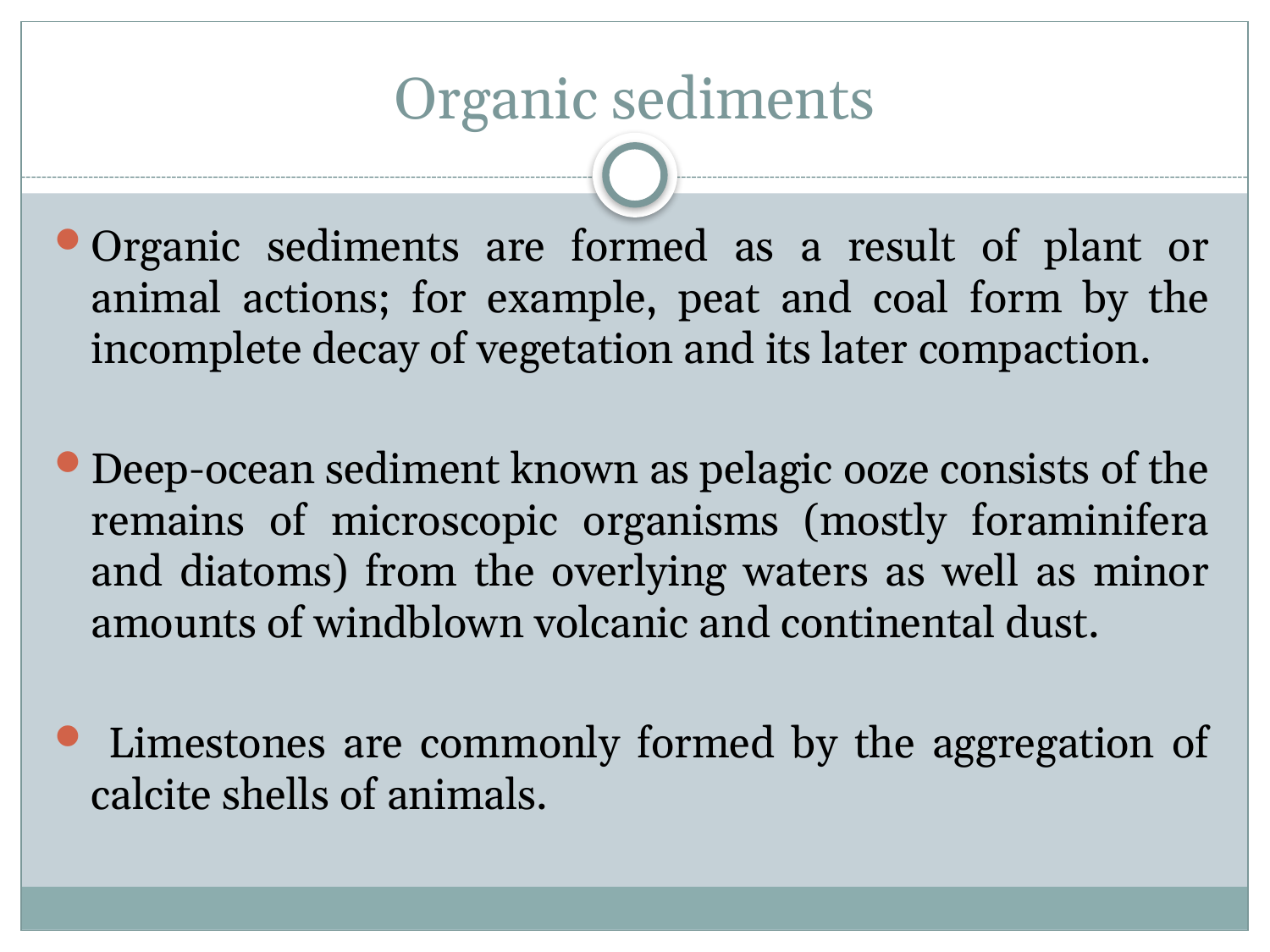

# Organic sediments
Organic sediments are formed as a result of plant or animal actions; for example, peat and coal form by the incomplete decay of vegetation and its later compaction.

Deep-ocean sediment known as pelagic ooze consists of the remains of microscopic organisms (mostly foraminifera and diatoms) from the overlying waters as well as minor amounts of windblown volcanic and continental dust.

 Limestones are commonly formed by the aggregation of calcite shells of animals.